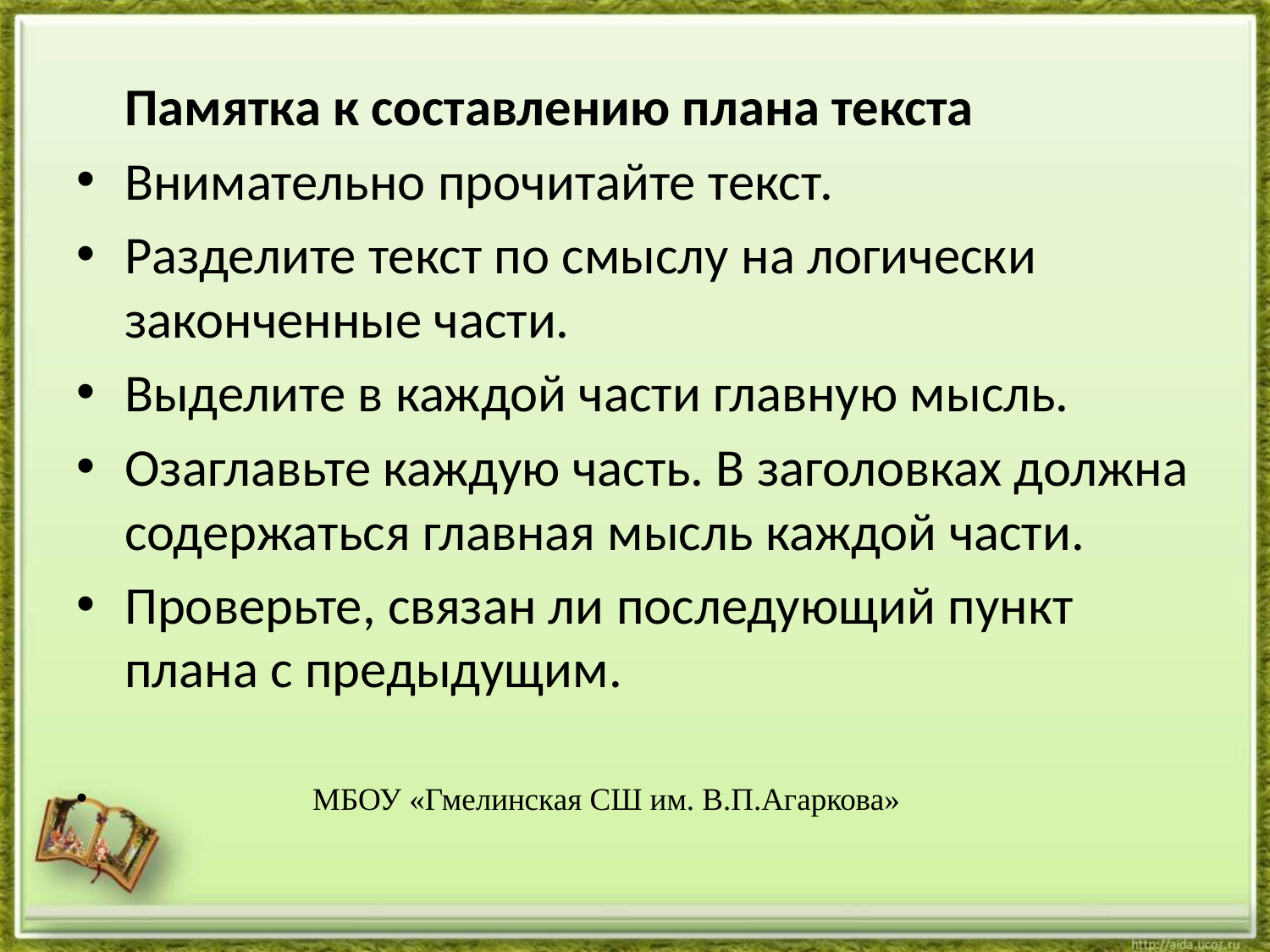

Памятка к составлению плана текста
Внимательно прочитайте текст.
Разделите текст по смыслу на логически законченные части.
Выделите в каждой части главную мысль.
Озаглавьте каждую часть. В заголовках должна содержаться главная мысль каждой части.
Проверьте, связан ли последующий пункт плана с предыдущим.

                        МБОУ «Гмелинская СШ им. В.П.Агаркова»